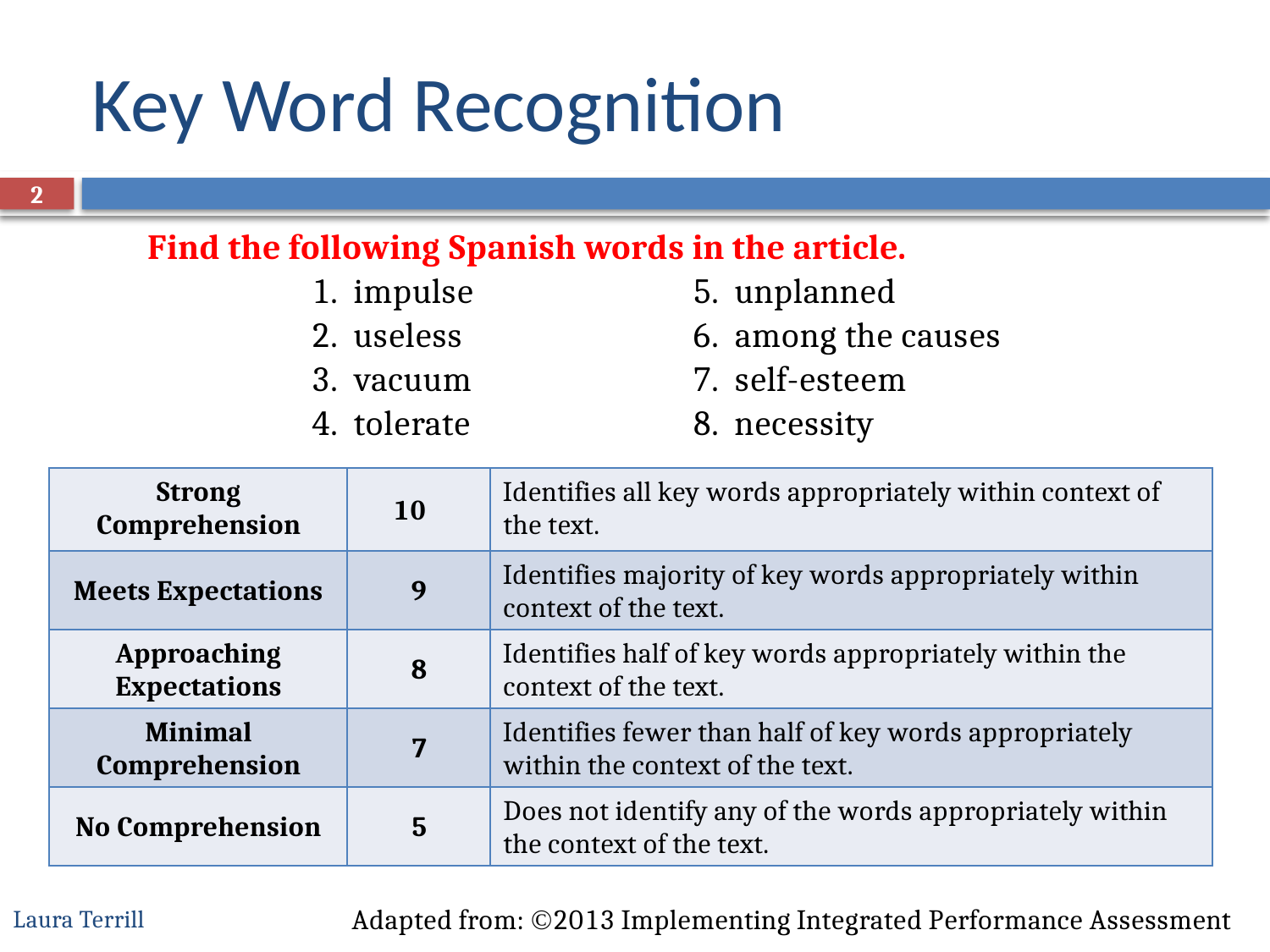

# Key Word Recognition
2
 Find the following Spanish words in the article.
		1.  impulse		5.  unplanned
		2.  useless		6.  among the causes
		3.  vacuum		7.  self-esteem
		4.  tolerate		8.  necessity

| Strong Comprehension | 10 | Identifies all key words appropriately within context of the text. |
| --- | --- | --- |
| Meets Expectations | 9 | Identifies majority of key words appropriately within context of the text. |
| Approaching Expectations | 8 | Identifies half of key words appropriately within the context of the text. |
| Minimal Comprehension | 7 | Identifies fewer than half of key words appropriately within the context of the text. |
| No Comprehension | 5 | Does not identify any of the words appropriately within the context of the text. |
Laura Terrill
Adapted from: ©2013 Implementing Integrated Performance Assessment